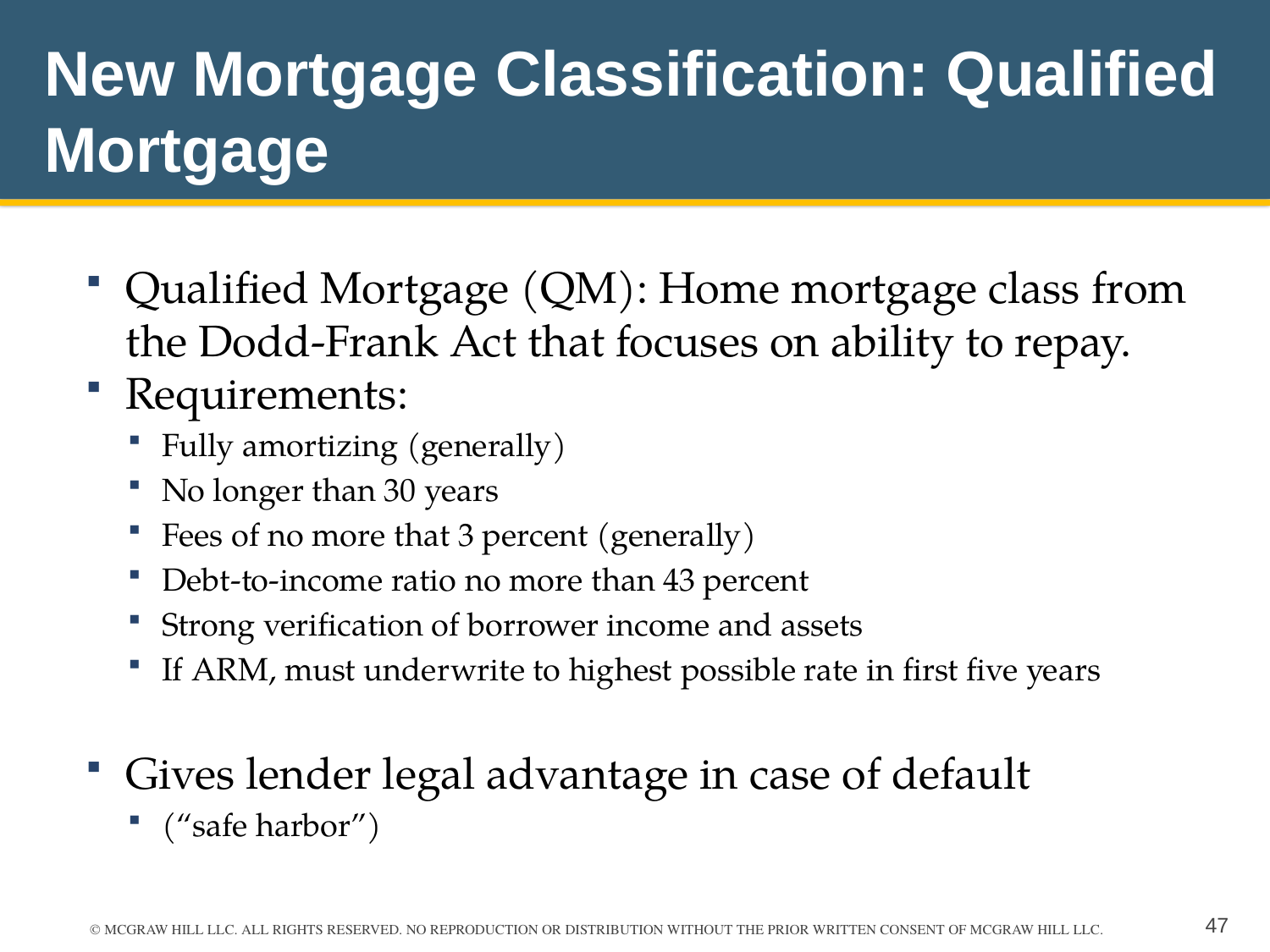

# New Mortgage Classification: Qualified Mortgage
Qualified Mortgage (QM): Home mortgage class from the Dodd-Frank Act that focuses on ability to repay.
Requirements:
Fully amortizing (generally)
No longer than 30 years
Fees of no more that 3 percent (generally)
Debt-to-income ratio no more than 43 percent
Strong verification of borrower income and assets
If ARM, must underwrite to highest possible rate in first five years

Gives lender legal advantage in case of default
(“safe harbor”)

© MCGRAW HILL LLC. ALL RIGHTS RESERVED. NO REPRODUCTION OR DISTRIBUTION WITHOUT THE PRIOR WRITTEN CONSENT OF MCGRAW HILL LLC.
47